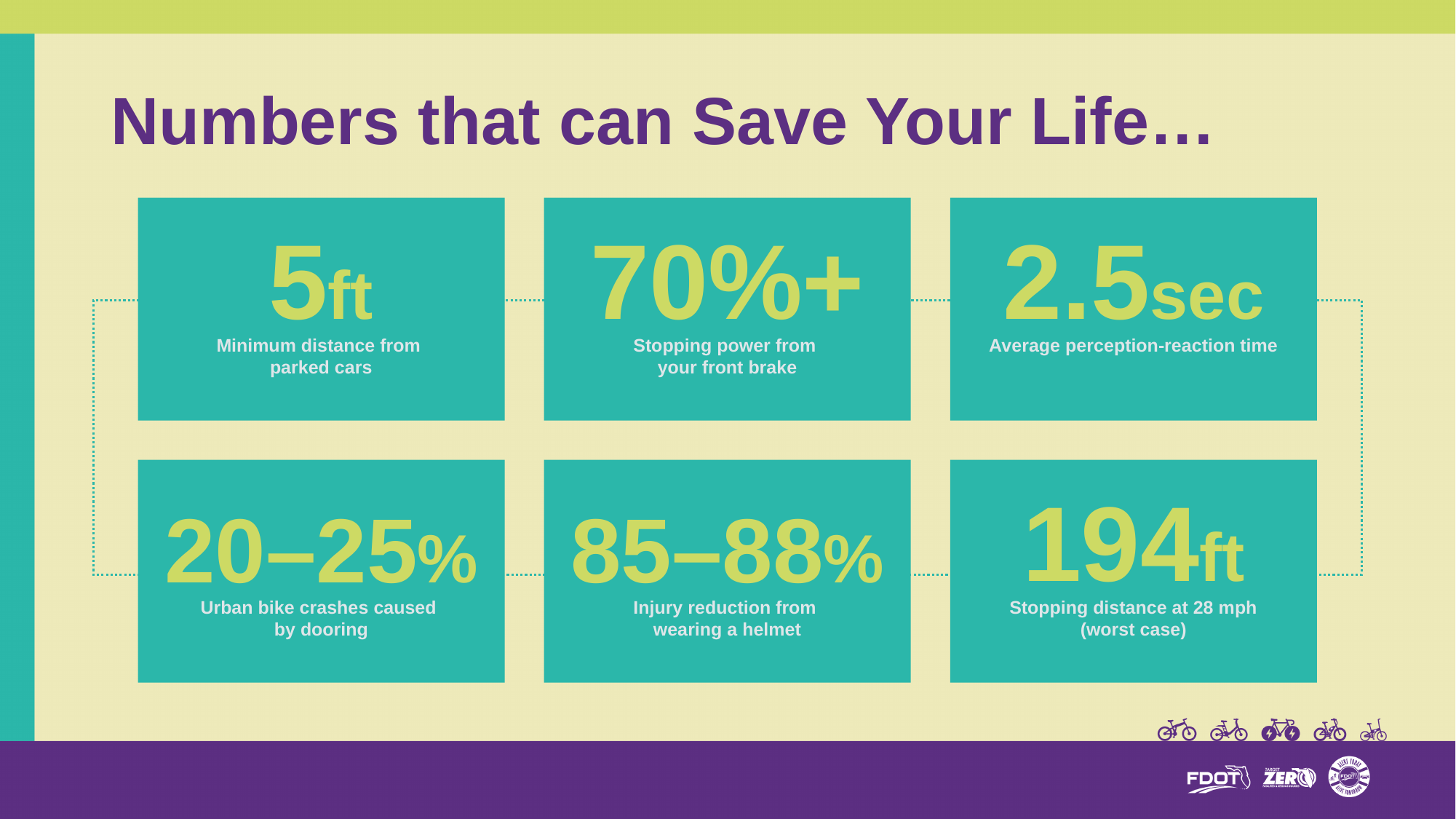

# Numbers that can Save Your Life…

5ft
70%+
2.5sec

Minimum distance from
parked cars
Stopping power from
your front brake
Average perception-reaction time

194ft
20–25%
85–88%
Urban bike crashes caused
by dooring
Injury reduction from
wearing a helmet
Stopping distance at 28 mph (worst case)